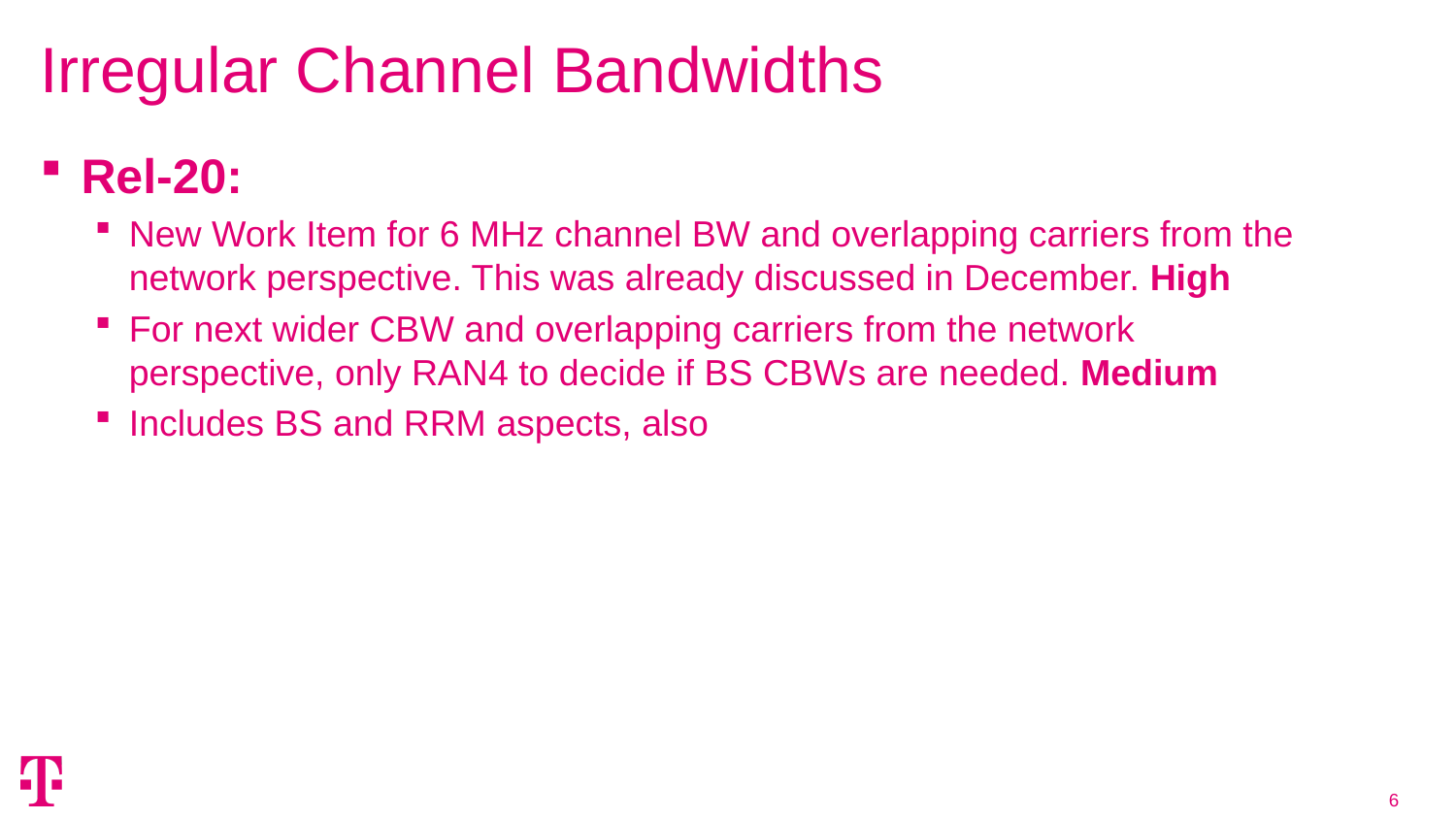

# Irregular Channel Bandwidths
Rel-20:
New Work Item for 6 MHz channel BW and overlapping carriers from the network perspective. This was already discussed in December. High
For next wider CBW and overlapping carriers from the network perspective, only RAN4 to decide if BS CBWs are needed. Medium
Includes BS and RRM aspects, also